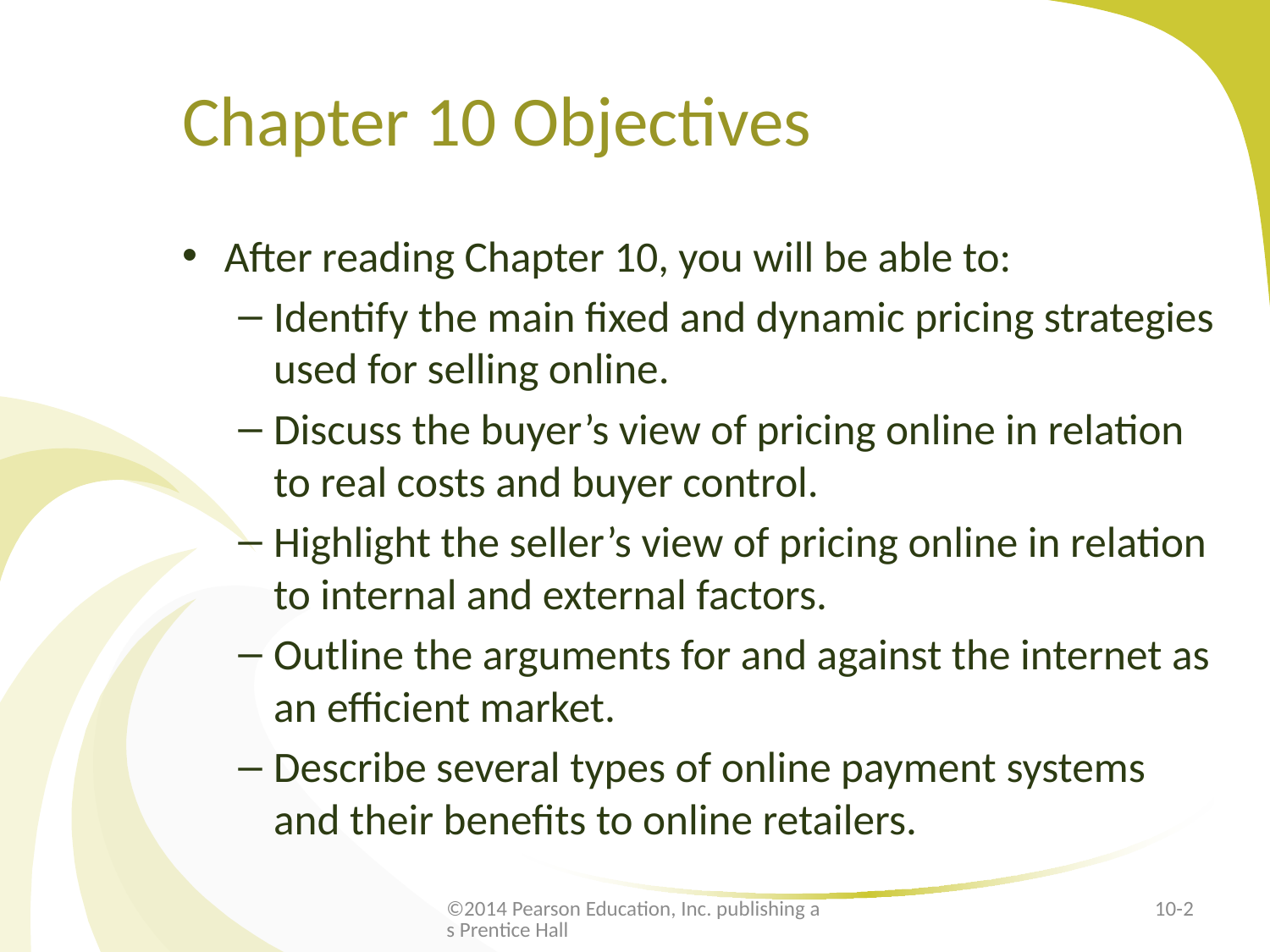

# Chapter 10 Objectives
After reading Chapter 10, you will be able to:
Identify the main fixed and dynamic pricing strategies used for selling online.
Discuss the buyer’s view of pricing online in relation to real costs and buyer control.
Highlight the seller’s view of pricing online in relation to internal and external factors.
Outline the arguments for and against the internet as an efficient market.
Describe several types of online payment systems and their benefits to online retailers.

©2014 Pearson Education, Inc. publishing as Prentice Hall
10-2